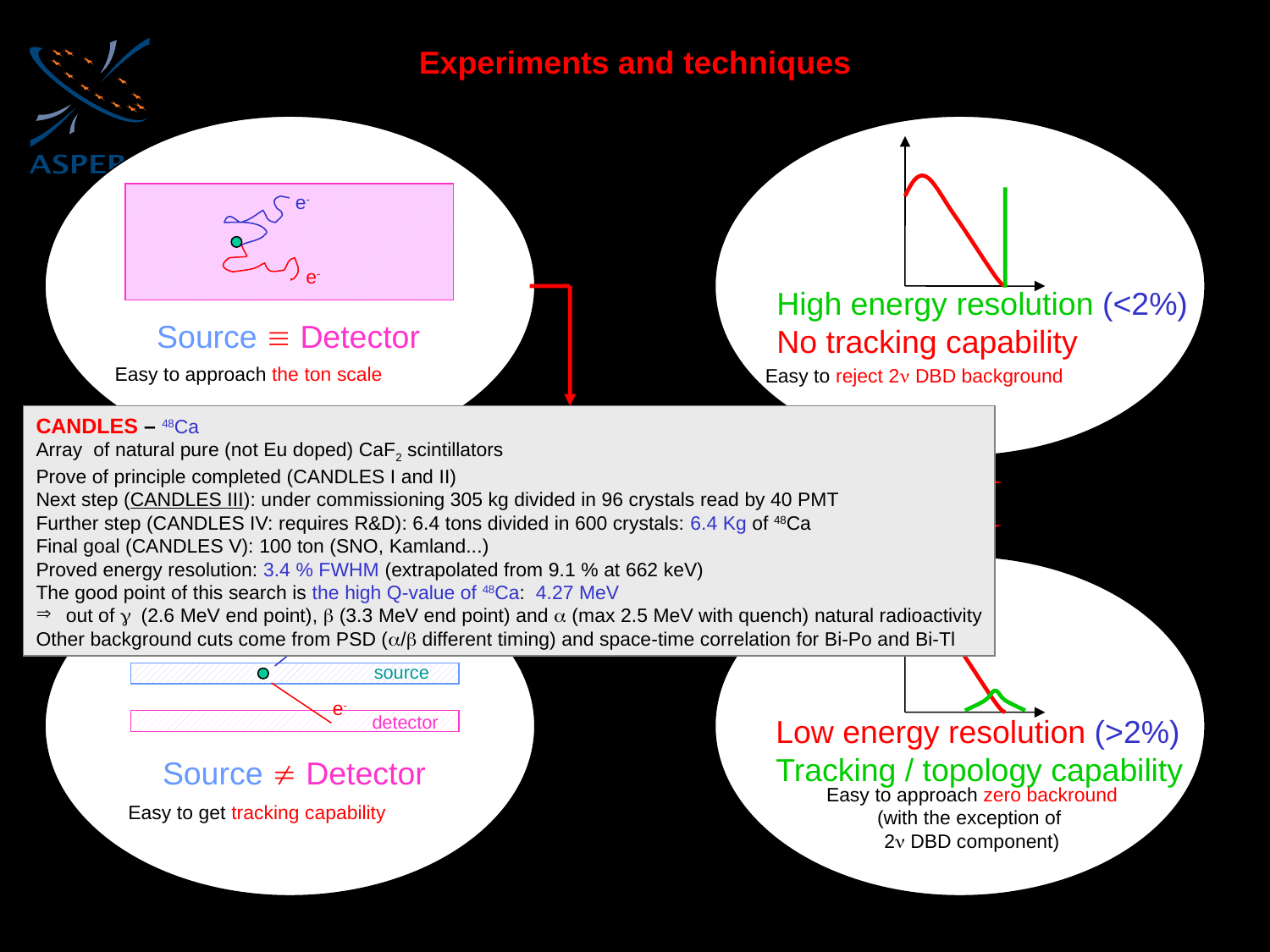

Experiments and techniques

e-

e-
Source ≡ Detector
Easy to approach the ton scale

detector
e-

source

e-
detector

Source ≠ Detector
Easy to get tracking capability

High energy resolution (<2%)
No tracking capability
Easy to reject 2ν DBD background

Low energy resolution (>2%)
Tracking / topology capability
Easy to approach zero backround
(with the exception of
2ν DBD component)

CANDLES – 48Ca
Array  of natural pure (not Eu doped) CaF2 scintillators
Prove of principle completed (CANDLES I and II)
Next step (CANDLES III): under commissioning 305 kg divided in 96 crystals read by 40 PMT
Further step (CANDLES IV: requires R&D): 6.4 tons divided in 600 crystals: 6.4 Kg of 48Ca
Final goal (CANDLES V): 100 ton (SNO, Kamland...)
Proved energy resolution: 3.4 % FWHM (extrapolated from 9.1 % at 662 keV)
The good point of this search is the high Q-value of 48Ca:  4.27 MeV
out of γ (2.6 MeV end point), β (3.3 MeV end point) and α (max 2.5 MeV with quench) natural radioactivity
Other background cuts come from PSD (α/β different timing) and space-time correlation for Bi-Po and Bi-Tl